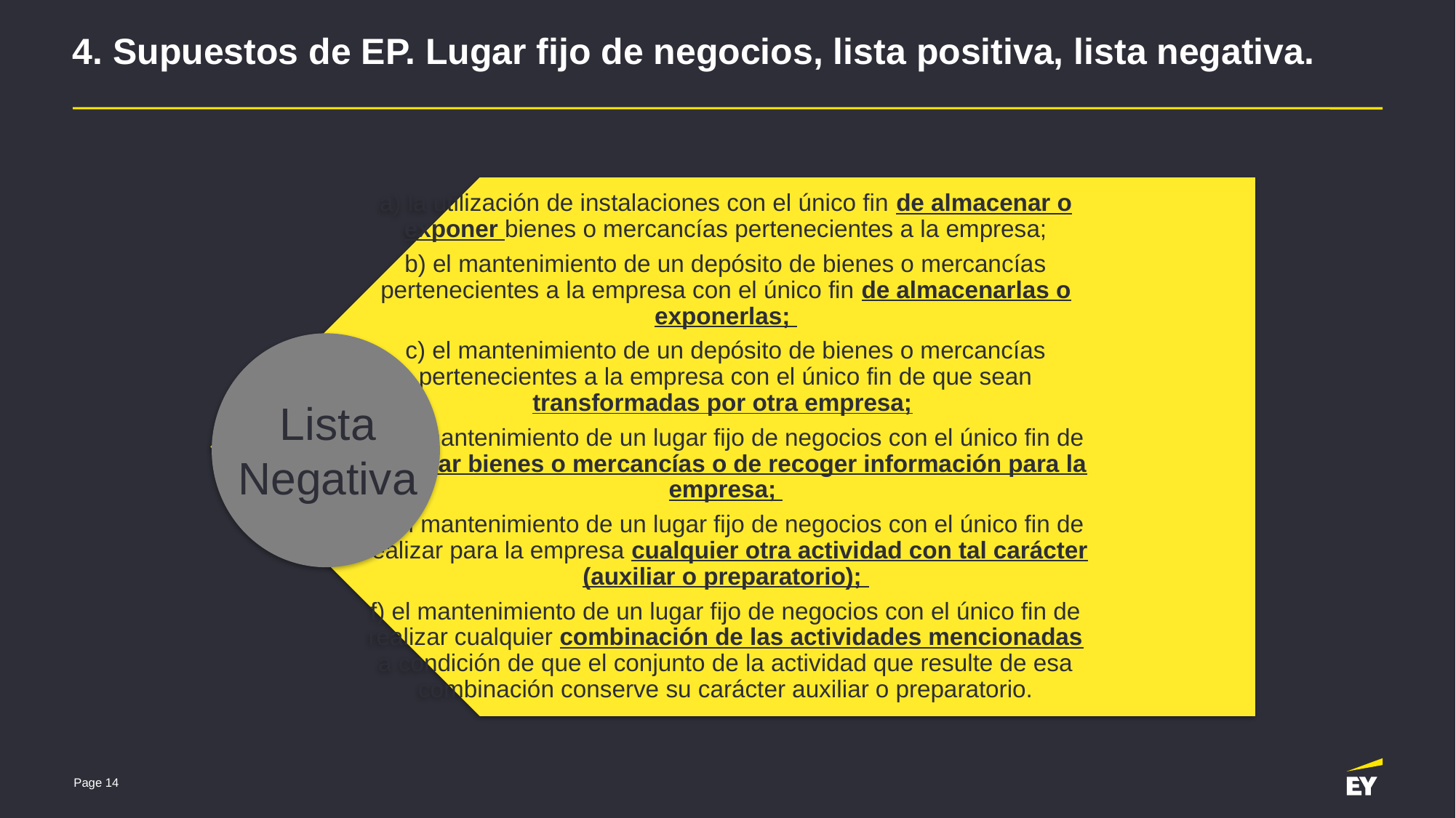

# 4. Supuestos de EP. Lugar fijo de negocios, lista positiva, lista negativa.
a) la utilización de instalaciones con el único fin de almacenar o exponer bienes o mercancías pertenecientes a la empresa;
b) el mantenimiento de un depósito de bienes o mercancías pertenecientes a la empresa con el único fin de almacenarlas o exponerlas;
c) el mantenimiento de un depósito de bienes o mercancías pertenecientes a la empresa con el único fin de que sean transformadas por otra empresa;
d) el mantenimiento de un lugar fijo de negocios con el único fin de comprar bienes o mercancías o de recoger información para la empresa;
e) el mantenimiento de un lugar fijo de negocios con el único fin de realizar para la empresa cualquier otra actividad con tal carácter (auxiliar o preparatorio);
f) el mantenimiento de un lugar fijo de negocios con el único fin de realizar cualquier combinación de las actividades mencionadas a condición de que el conjunto de la actividad que resulte de esa combinación conserve su carácter auxiliar o preparatorio.
Lista Negativa
Page 14